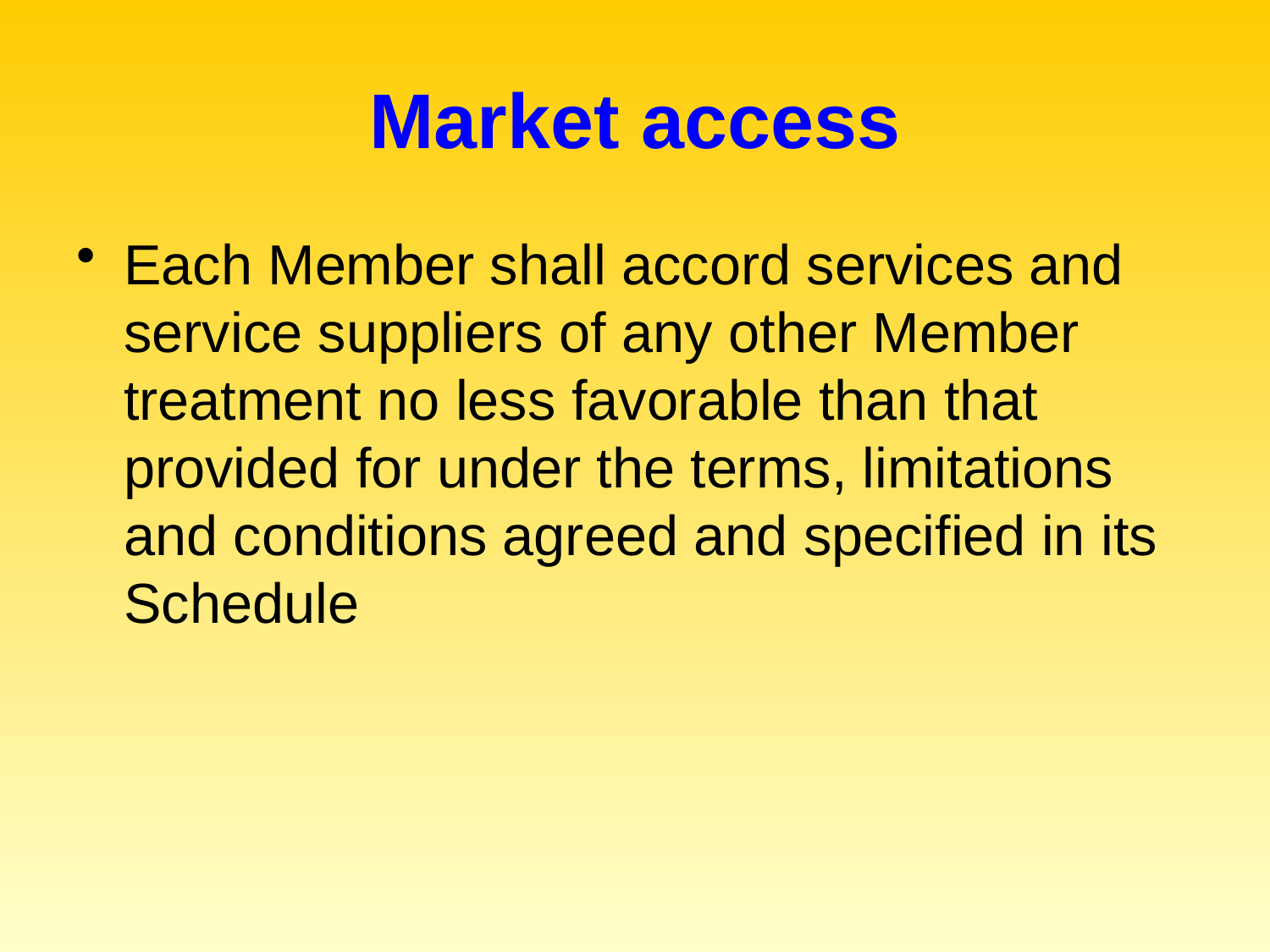

# Market access
Each Member shall accord services and service suppliers of any other Member treatment no less favorable than that provided for under the terms, limitations and conditions agreed and specified in its Schedule